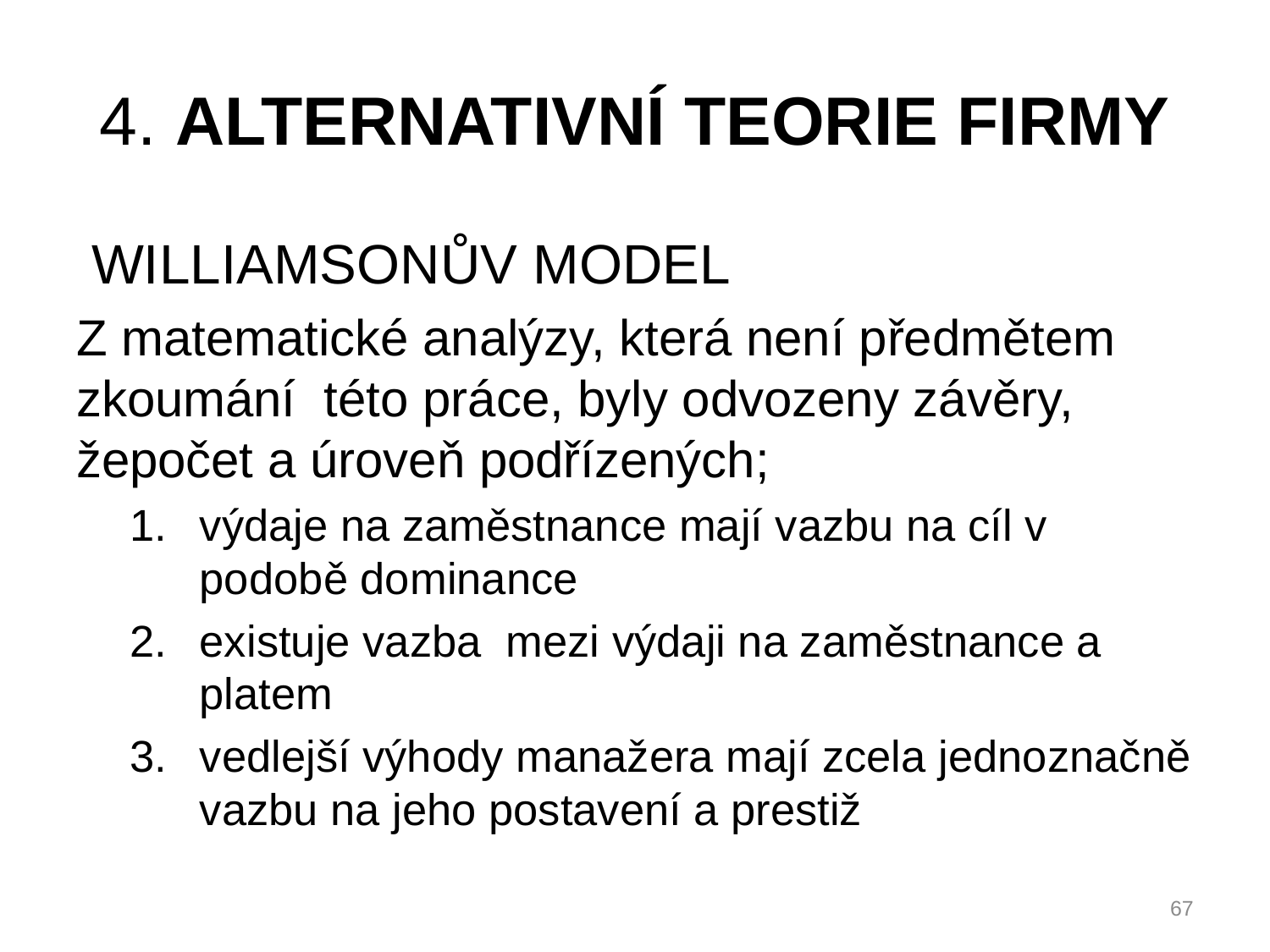

# 4. ALTERNATIVNÍ TEORIE FIRMY
WILLIAMSONŮV MODEL
Z matematické analýzy, která není předmětem zkoumání  této práce, byly odvozeny závěry, žepočet a úroveň podřízených;
výdaje na zaměstnance mají vazbu na cíl v podobě dominance
existuje vazba  mezi výdaji na zaměstnance a platem
vedlejší výhody manažera mají zcela jednoznačně vazbu na jeho postavení a prestiž
67